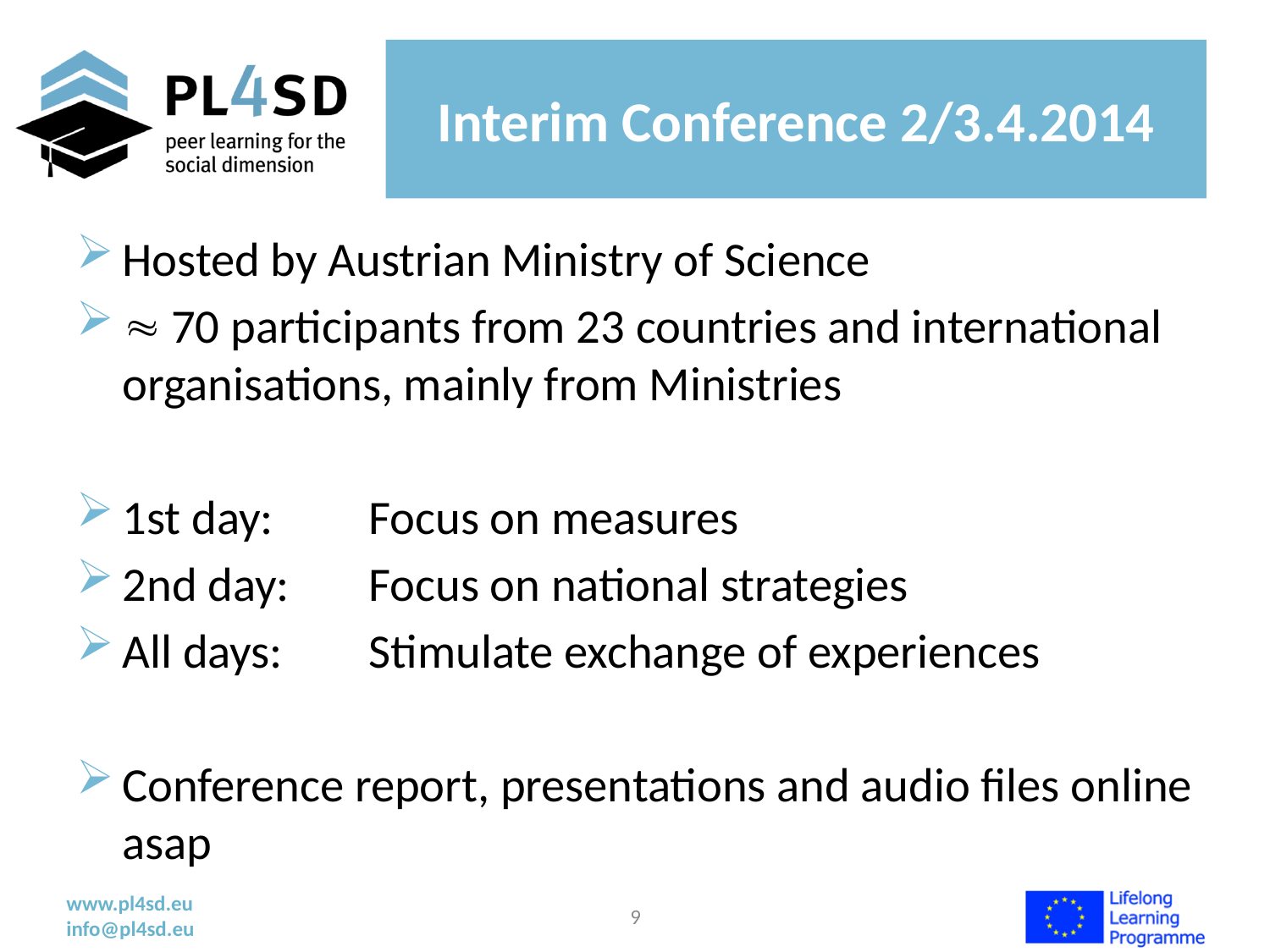

# Interim Conference 2/3.4.2014
Hosted by Austrian Ministry of Science
≈ 70 participants from 23 countries and international organisations, mainly from Ministries

1st day: 	Focus on measures
2nd day: 	Focus on national strategies
All days: 	Stimulate exchange of experiences

Conference report, presentations and audio files online asap

9